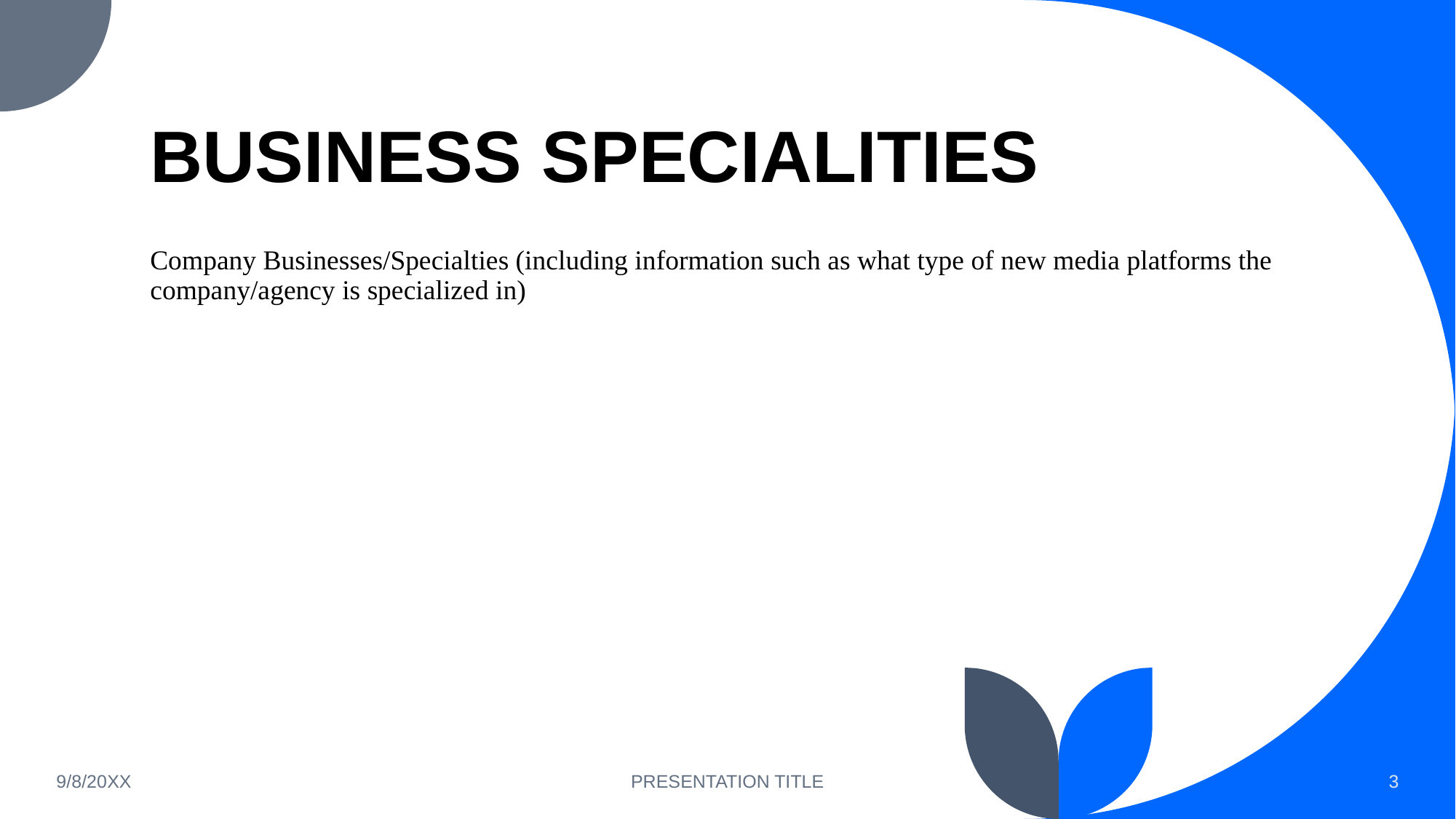

# BUSINESS SPECIALITIES
Company Businesses/Specialties (including information such as what type of new media platforms the company/agency is specialized in)
9/8/20XX
PRESENTATION TITLE
3